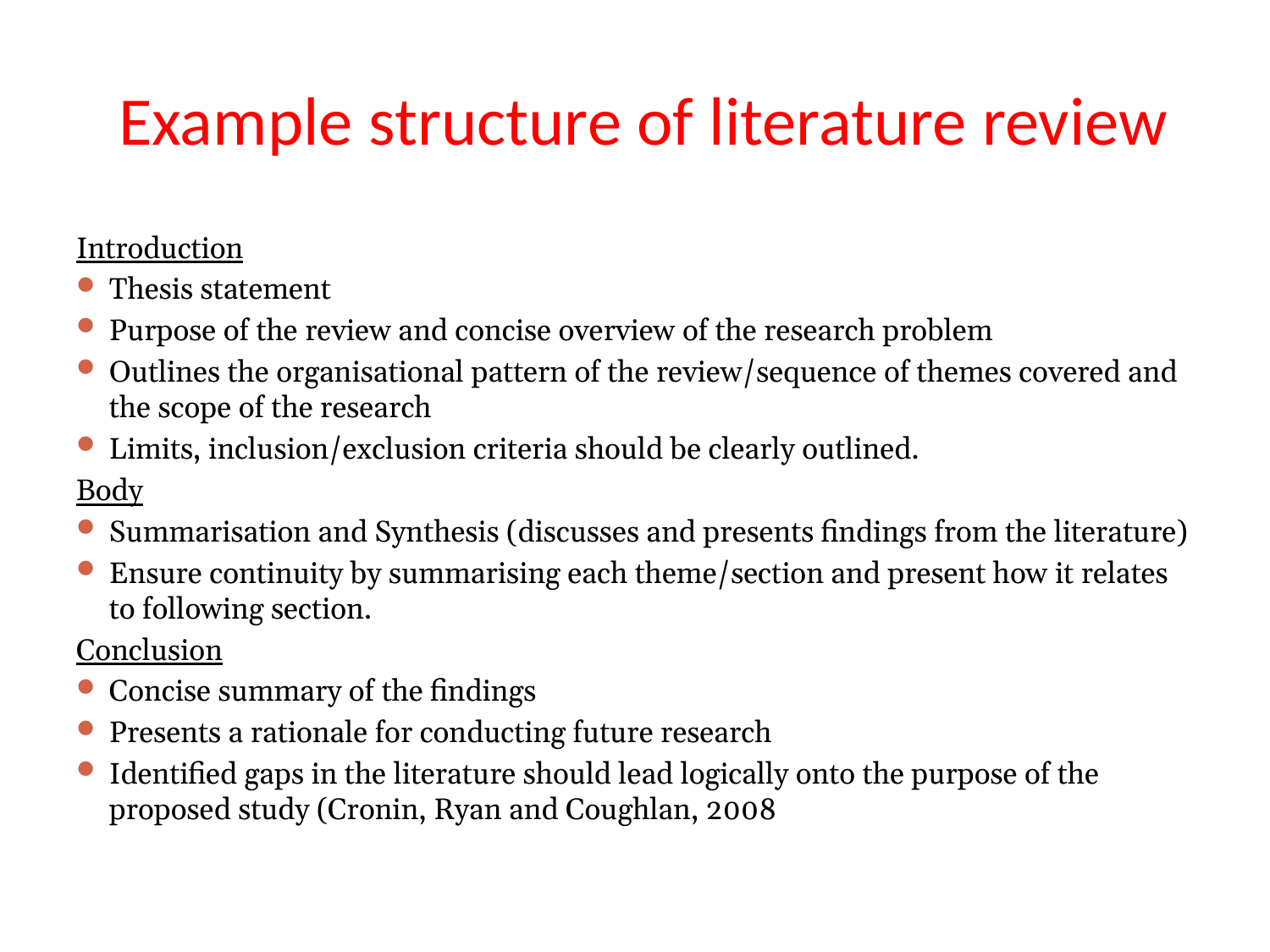

# Example structure of literature review
Introduction
Thesis statement
Purpose of the review and concise overview of the research problem
Outlines the organisational pattern of the review/sequence of themes covered and the scope of the research
Limits, inclusion/exclusion criteria should be clearly outlined.
Body
Summarisation and Synthesis (discusses and presents findings from the literature)
Ensure continuity by summarising each theme/section and present how it relates to following section.
Conclusion
Concise summary of the findings
Presents a rationale for conducting future research
Identified gaps in the literature should lead logically onto the purpose of the proposed study (Cronin, Ryan and Coughlan, 2008